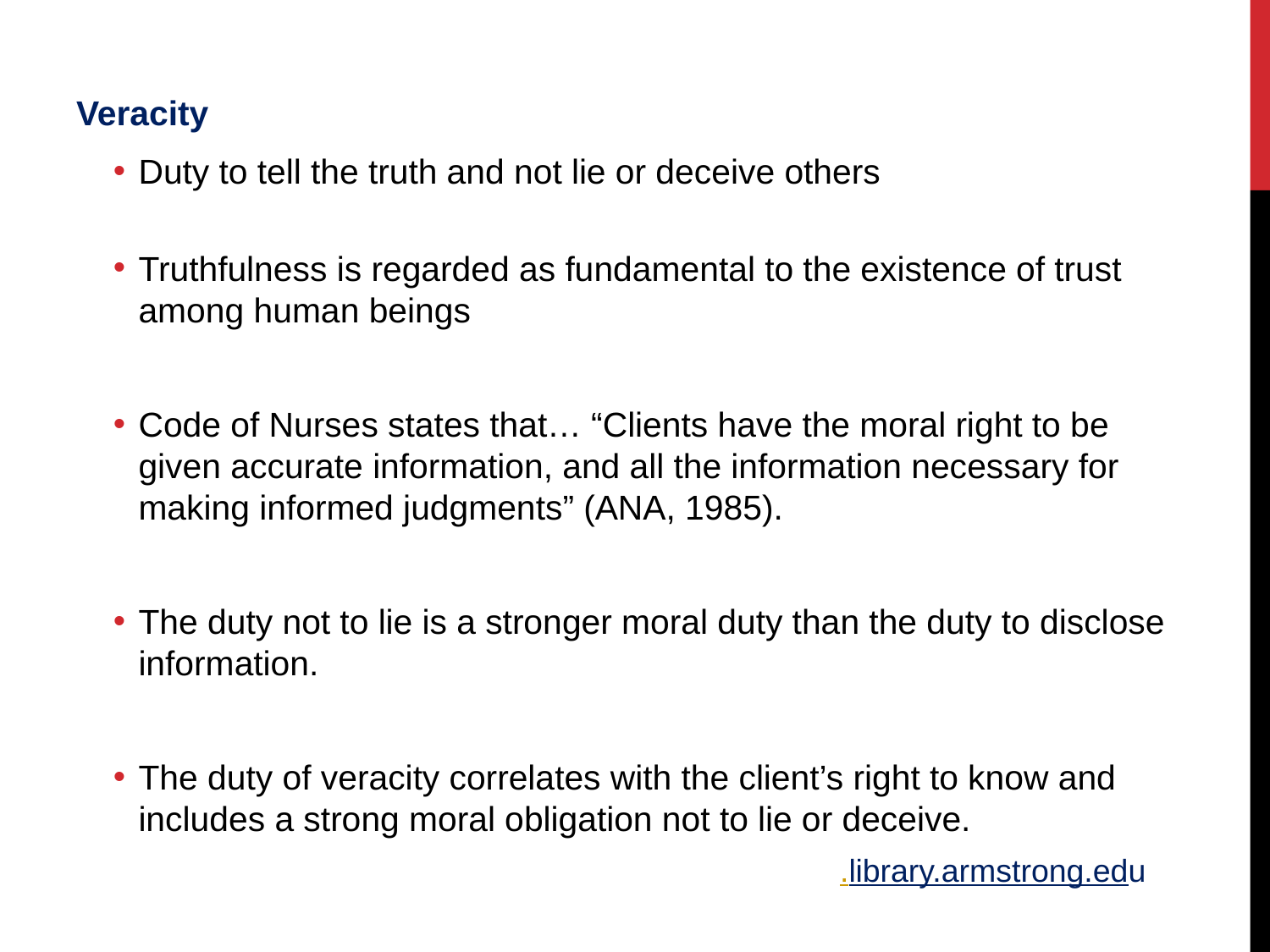

Veracity
Duty to tell the truth and not lie or deceive others

Truthfulness is regarded as fundamental to the existence of trust among human beings

Code of Nurses states that… “Clients have the moral right to be given accurate information, and all the information necessary for making informed judgments” (ANA, 1985).

The duty not to lie is a stronger moral duty than the duty to disclose information.

The duty of veracity correlates with the client’s right to know and includes a strong moral obligation not to lie or deceive.

.library.armstrong.edu